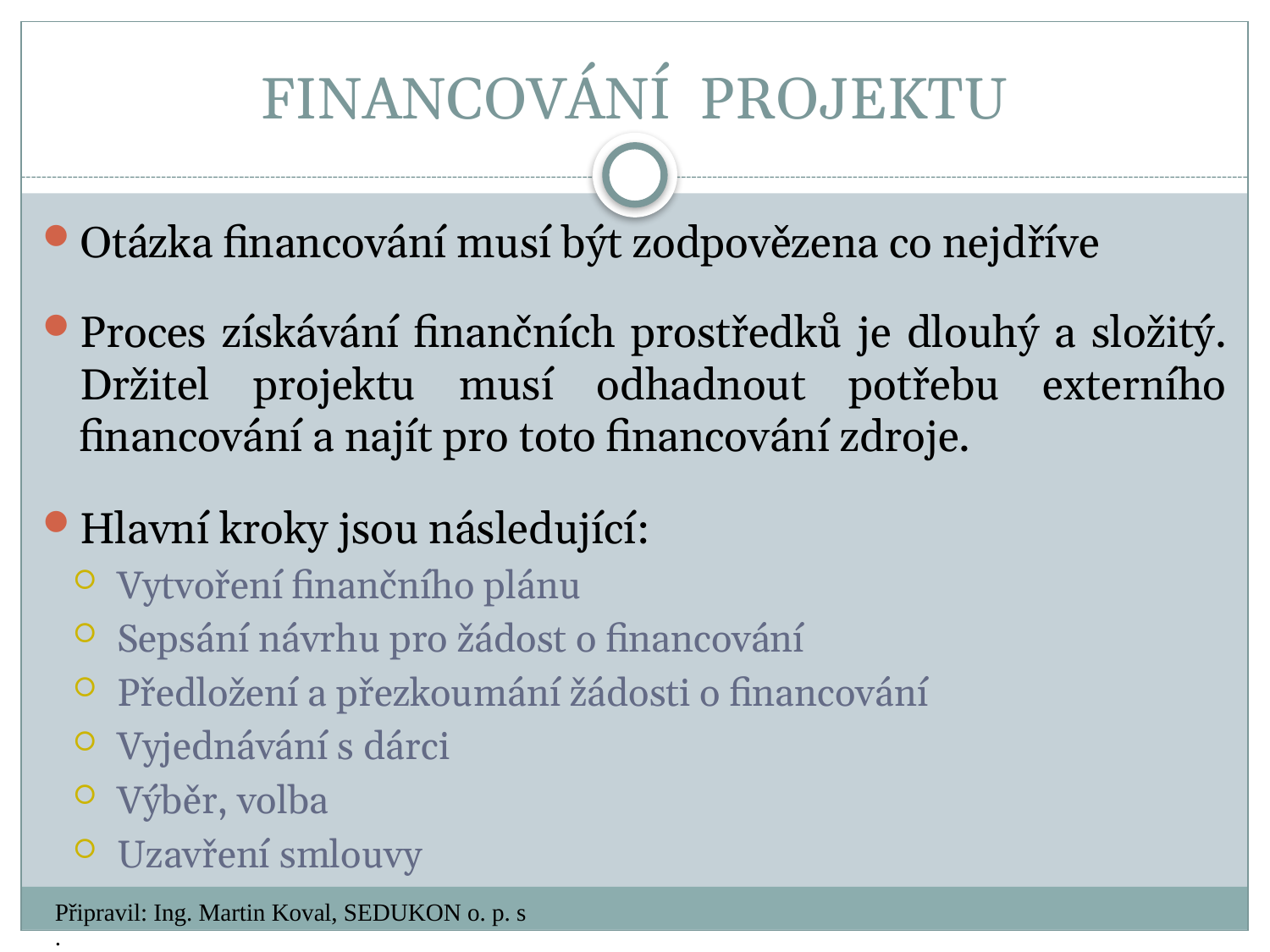

# FINANCOVÁNÍ  PROJEKTU
Otázka financování musí být zodpovězena co nejdříve

Proces získávání finančních prostředků je dlouhý a složitý. Držitel projektu musí odhadnout potřebu externího financování a najít pro toto financování zdroje.

Hlavní kroky jsou následující:
Vytvoření finančního plánu
Sepsání návrhu pro žádost o financování
Předložení a přezkoumání žádosti o financování
Vyjednávání s dárci
Výběr, volba
Uzavření smlouvy

Připravil: Ing. Martin Koval, SEDUKON o. p. s.